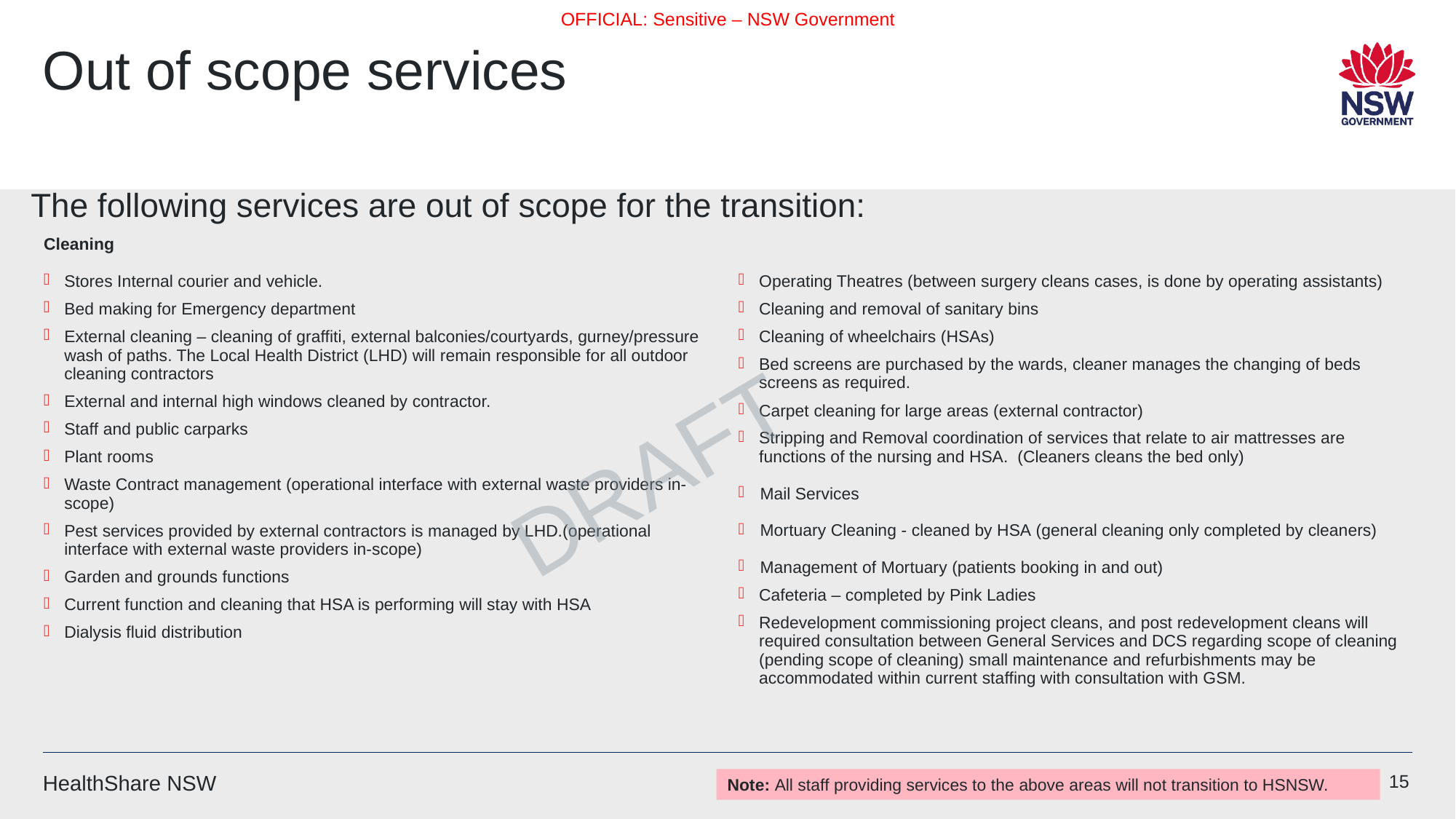

# Out of scope services
The following services are out of scope for the transition:
| Cleaning Stores Internal courier and vehicle. Bed making for Emergency department External cleaning – cleaning of graffiti, external balconies/courtyards, gurney/pressure wash of paths. The Local Health District (LHD) will remain responsible for all outdoor cleaning contractors External and internal high windows cleaned by contractor. Staff and public carparks Plant rooms Waste Contract management (operational interface with external waste providers in-scope) Pest services provided by external contractors is managed by LHD.(operational interface with external waste providers in-scope) Garden and grounds functions   Current function and cleaning that HSA is performing will stay with HSA Dialysis fluid distribution | Operating Theatres (between surgery cleans cases, is done by operating assistants) Cleaning and removal of sanitary bins Cleaning of wheelchairs (HSAs) Bed screens are purchased by the wards, cleaner manages the changing of beds screens as required. Carpet cleaning for large areas (external contractor) Stripping and Removal coordination of services that relate to air mattresses are functions of the nursing and HSA.  (Cleaners cleans the bed only) Mail Services Mortuary Cleaning - cleaned by HSA (general cleaning only completed by cleaners) Management of Mortuary (patients booking in and out) Cafeteria – completed by Pink Ladies Redevelopment commissioning project cleans, and post redevelopment cleans will required consultation between General Services and DCS regarding scope of cleaning (pending scope of cleaning) small maintenance and refurbishments may be accommodated within current staffing with consultation with GSM. |
| --- | --- |
DRAFT
Note: All staff providing services to the above areas will not transition to HSNSW.
HealthShare NSW
15